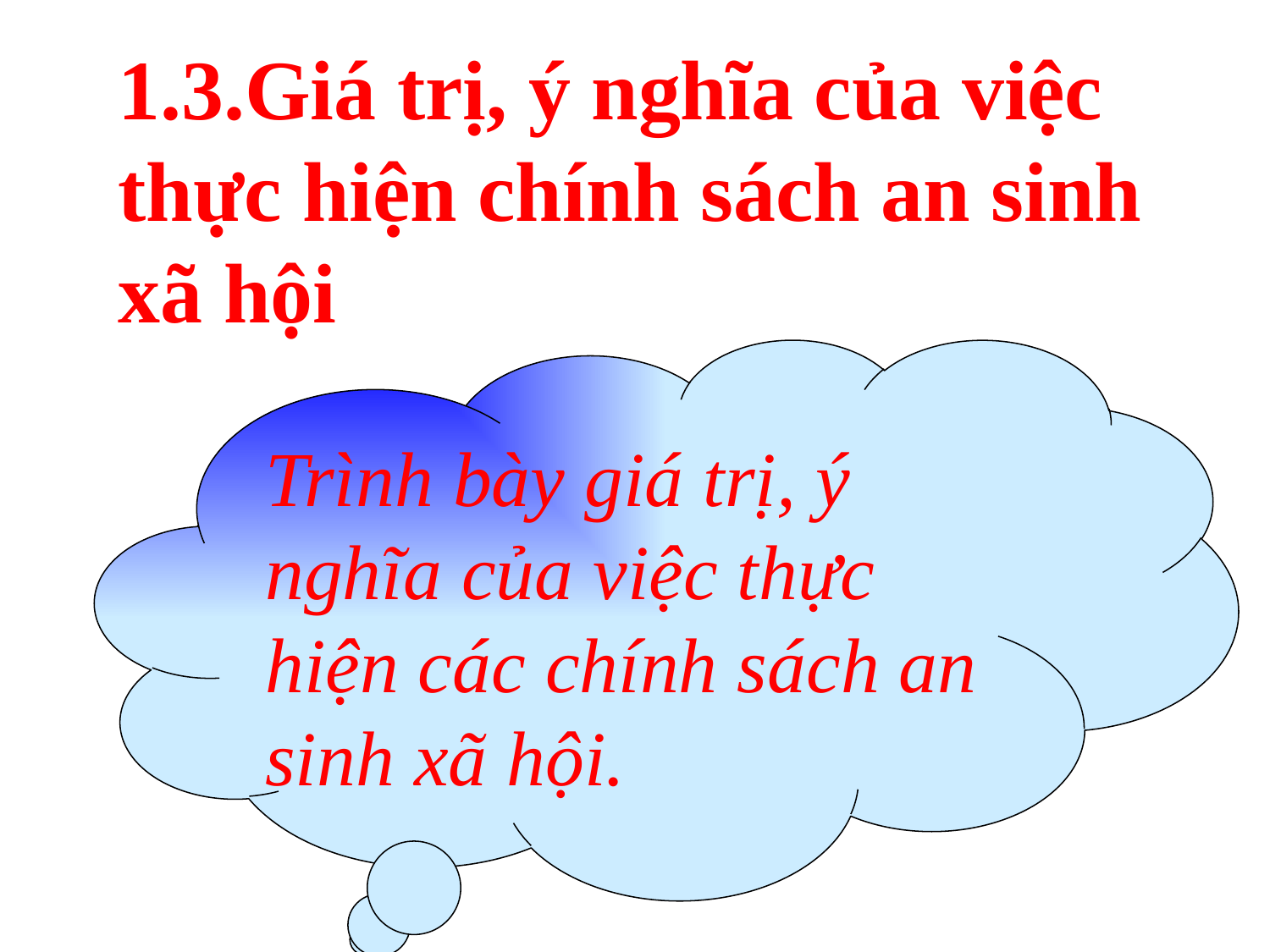

1.3.Giá trị, ý nghĩa của việc thực hiện chính sách an sinh xã hội
Trình bày giá trị, ý nghĩa của việc thực hiện các chính sách an sinh xã hội.